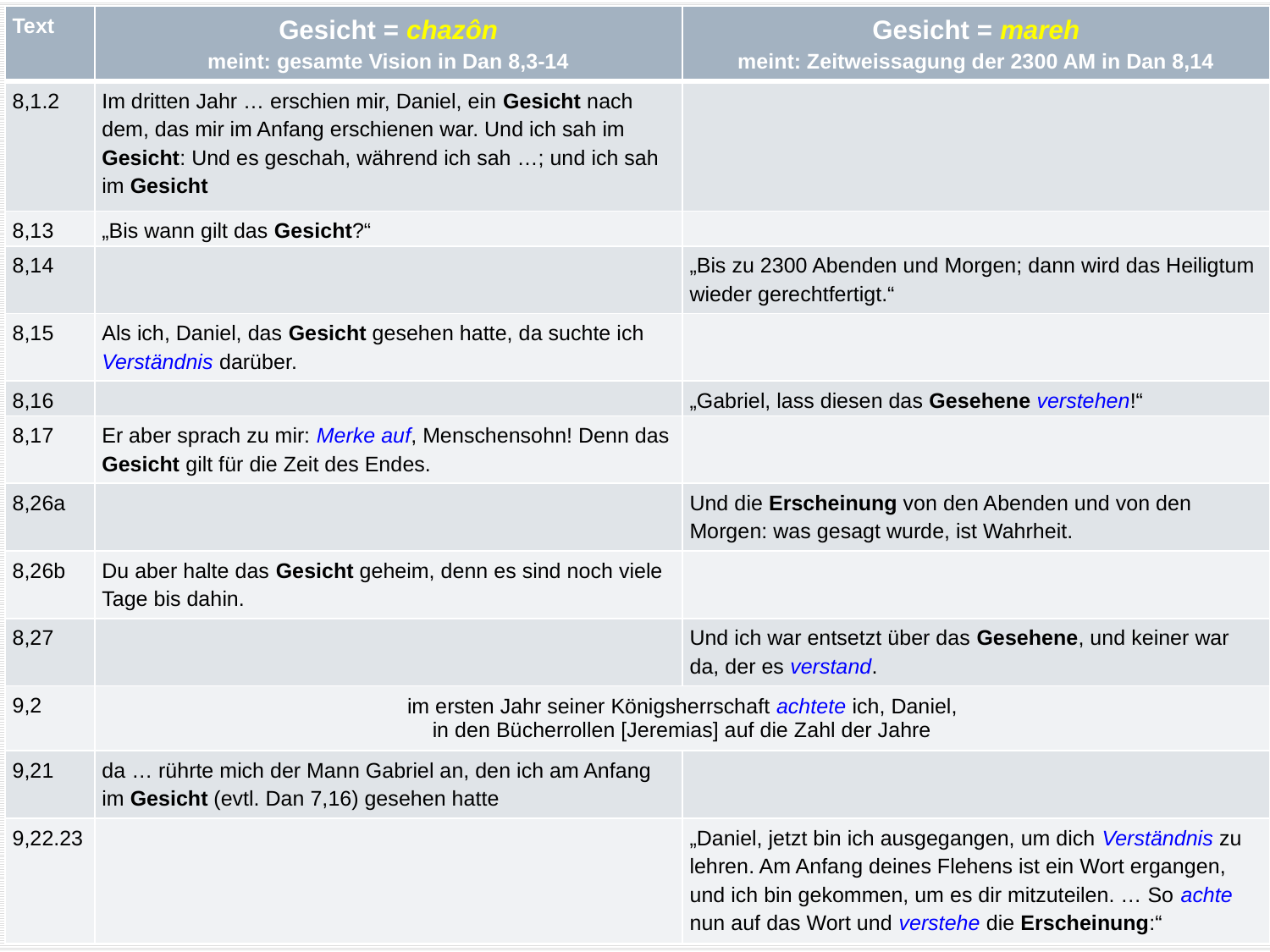

| Text | Gesicht = chazôn meint: gesamte Vision in Dan 8,3-14 | Gesicht = mareh meint: Zeitweissagung der 2300 AM in Dan 8,14 |
| --- | --- | --- |
| 8,1.2 | Im dritten Jahr … erschien mir, Daniel, ein Gesicht nach dem, das mir im Anfang erschienen war. Und ich sah im Gesicht: Und es geschah, während ich sah …; und ich sah im Gesicht |  |
| 8,13 | „Bis wann gilt das Gesicht?“ |  |
| 8,14 |  | „Bis zu 2300 Abenden und Morgen; dann wird das Heiligtum wieder gerechtfertigt.“ |
| 8,15 | Als ich, Daniel, das Gesicht gesehen hatte, da suchte ich Verständnis darüber. |  |
| 8,16 |  | „Gabriel, lass diesen das Gesehene verstehen!“ |
| 8,17 | Er aber sprach zu mir: Merke auf, Menschensohn! Denn das Gesicht gilt für die Zeit des Endes. |  |
| 8,26a |  | Und die Erscheinung von den Abenden und von den Morgen: was gesagt wurde, ist Wahrheit. |
| 8,26b | Du aber halte das Gesicht geheim, denn es sind noch viele Tage bis dahin. |  |
| 8,27 |  | Und ich war entsetzt über das Gesehene, und keiner war da, der es verstand. |
| 9,2 | im ersten Jahr seiner Königsherrschaft achtete ich, Daniel, in den Bücherrollen [Jeremias] auf die Zahl der Jahre |  |
| 9,21 | da … rührte mich der Mann Gabriel an, den ich am Anfang im Gesicht (evtl. Dan 7,16) gesehen hatte |  |
| 9,22.23 |  | „Daniel, jetzt bin ich ausgegangen, um dich Verständnis zu lehren. Am Anfang deines Flehens ist ein Wort ergangen, und ich bin gekommen, um es dir mitzuteilen. … So achte nun auf das Wort und verstehe die Erscheinung:“ |